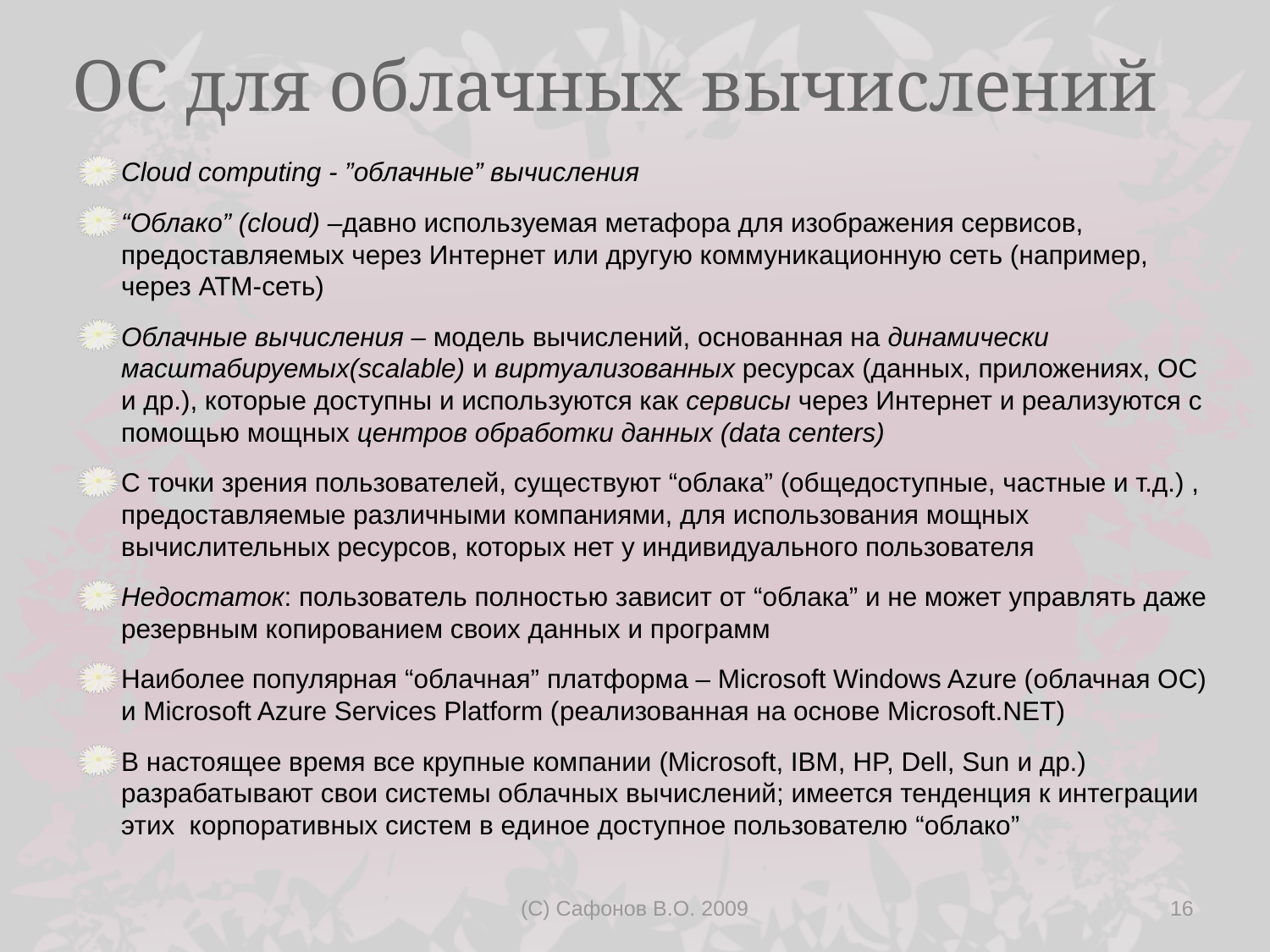

# ОС для облачных вычислений
Cloud computing - ”облачные” вычисления
“Облако” (cloud) –давно используемая метафора для изображения сервисов, предоставляемых через Интернет или другую коммуникационную сеть (например, через ATM-сеть)
Облачные вычисления – модель вычислений, основанная на динамически масштабируемых(scalable) и виртуализованных ресурсах (данных, приложениях, ОС и др.), которые доступны и используются как сервисы через Интернет и реализуются с помощью мощных центров обработки данных (data centers)
С точки зрения пользователей, существуют “облака” (общедоступные, частные и т.д.) , предоставляемые различными компаниями, для использования мощных вычислительных ресурсов, которых нет у индивидуального пользователя
Недостаток: пользователь полностью зависит от “облака” и не может управлять даже резервным копированием своих данных и программ
Наиболее популярная “облачная” платформа – Microsoft Windows Azure (облачная ОС) и Microsoft Azure Services Platform (реализованная на основе Microsoft.NET)
В настоящее время все крупные компании (Microsoft, IBM, HP, Dell, Sun и др.) разрабатывают свои системы облачных вычислений; имеется тенденция к интеграции этих  корпоративных систем в единое доступное пользователю “облако”

(C) Сафонов В.О. 2009
16